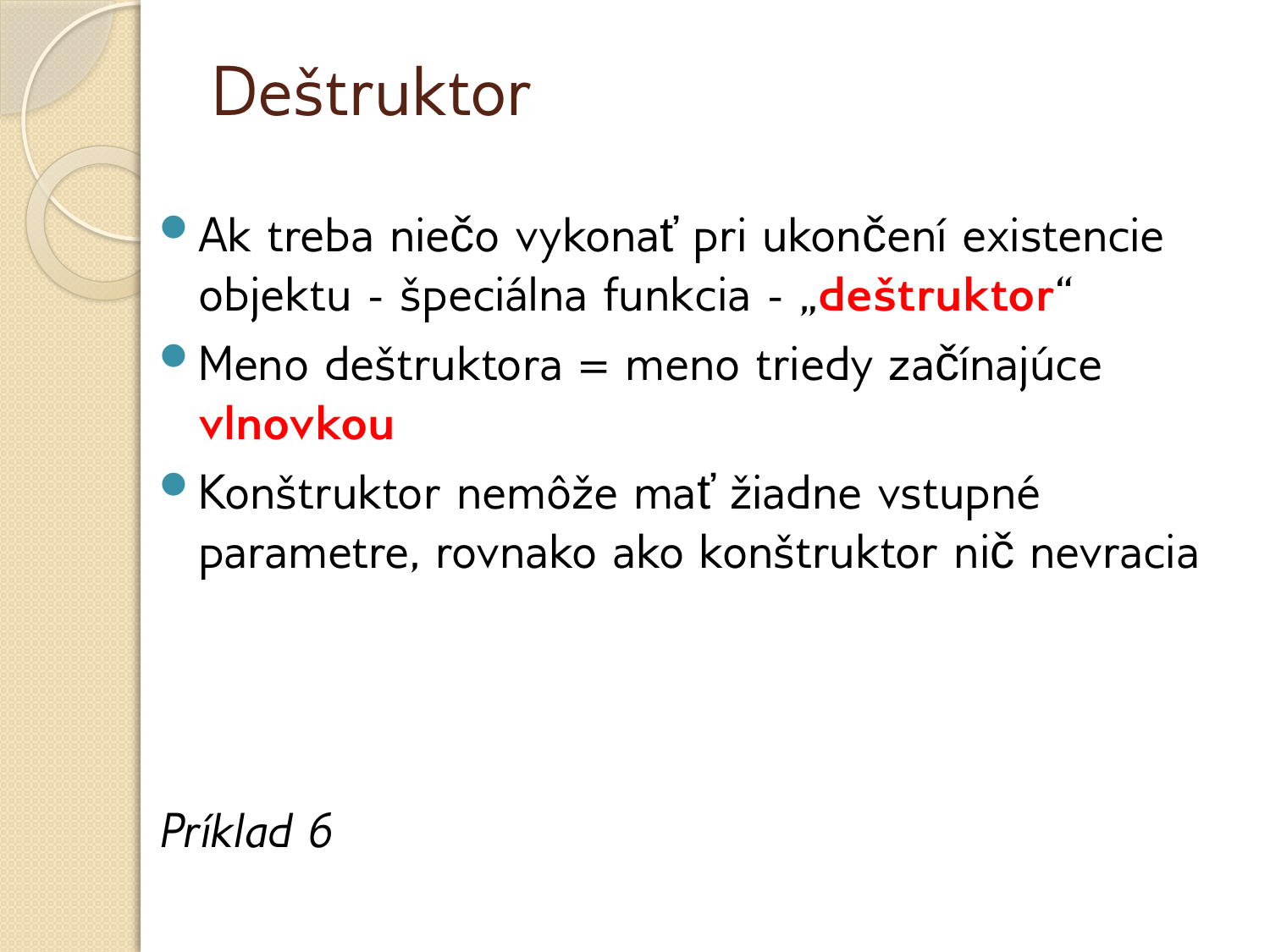

# Deštruktor
Ak treba niečo vykonať pri ukončení existencie objektu - špeciálna funkcia - „deštruktor“
Meno deštruktora = meno triedy začínajúce vlnovkou
Konštruktor nemôže mať žiadne vstupné parametre, rovnako ako konštruktor nič nevracia

Príklad 6